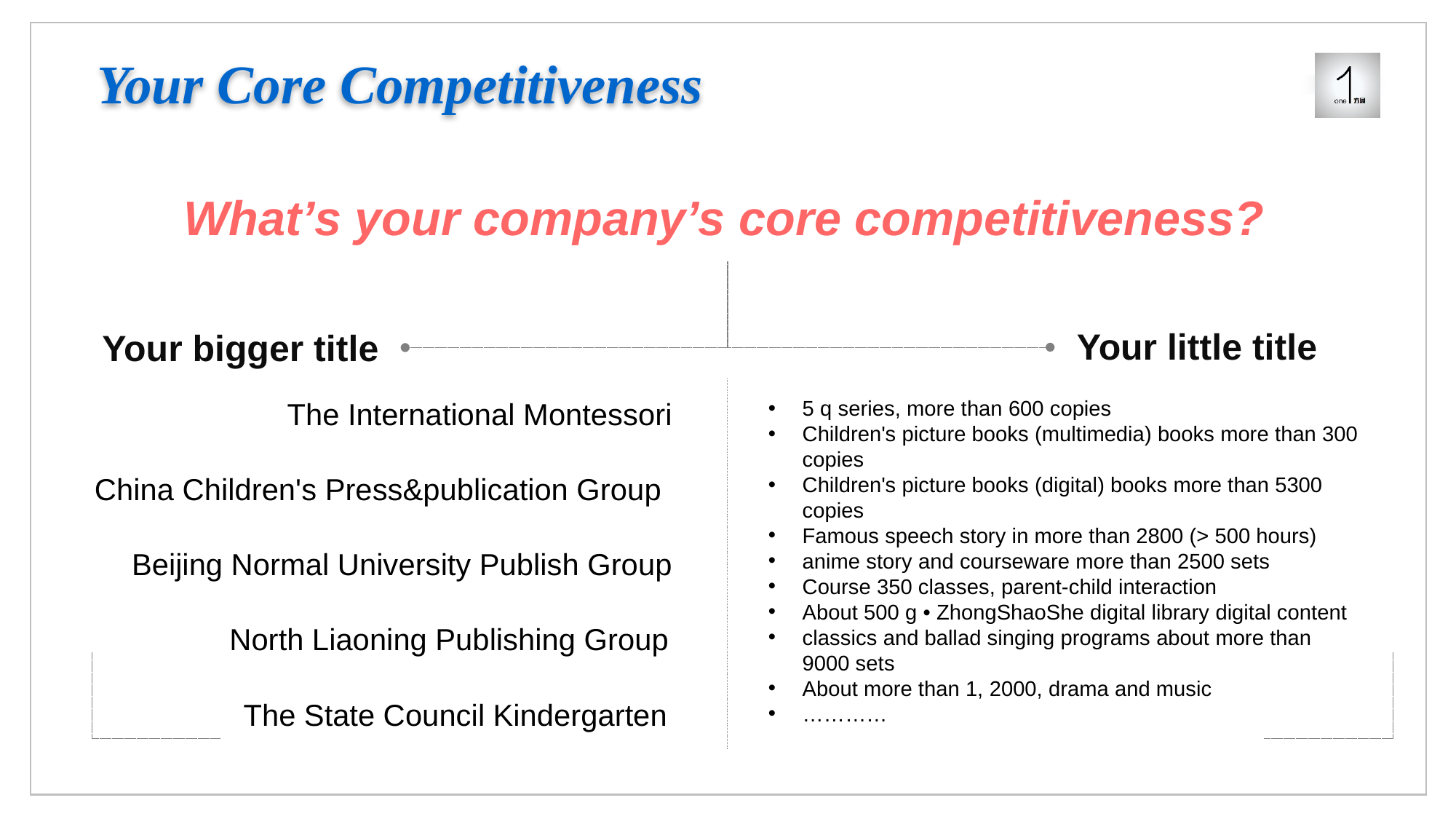

Your Core Competitiveness
What’s your company’s core competitiveness?
Your little title
Your bigger title
The International Montessori
5 q series, more than 600 copies
Children's picture books (multimedia) books more than 300 copies
Children's picture books (digital) books more than 5300 copies
Famous speech story in more than 2800 (> 500 hours)
anime story and courseware more than 2500 sets
Course 350 classes, parent-child interaction
About 500 g • ZhongShaoShe digital library digital content
classics and ballad singing programs about more than 9000 sets
About more than 1, 2000, drama and music
…………
China Children's Press&publication Group
Beijing Normal University Publish Group
North Liaoning Publishing Group
The State Council Kindergarten